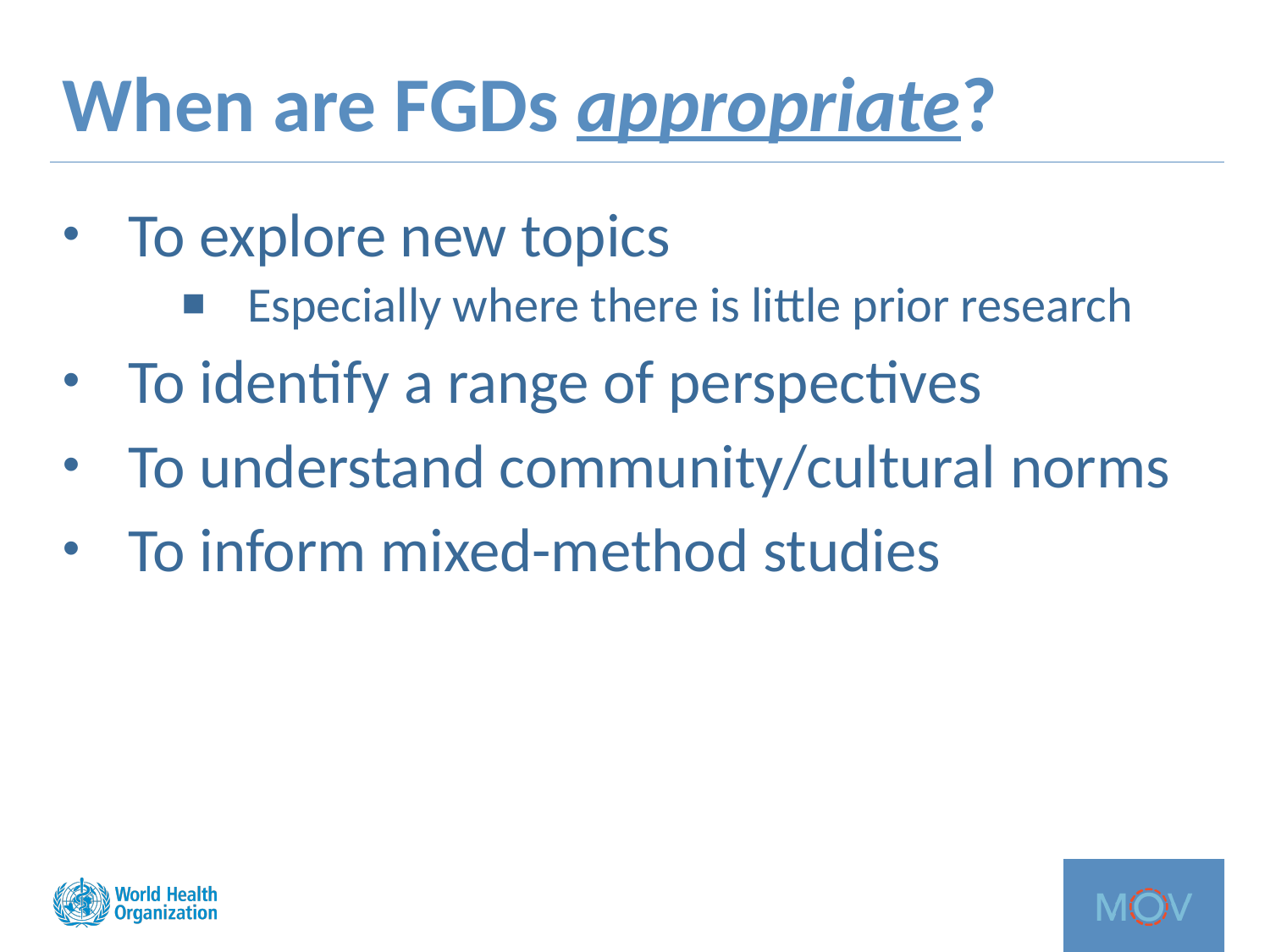

# When are FGDs appropriate?
To explore new topics
Especially where there is little prior research
To identify a range of perspectives
To understand community/cultural norms
To inform mixed-method studies